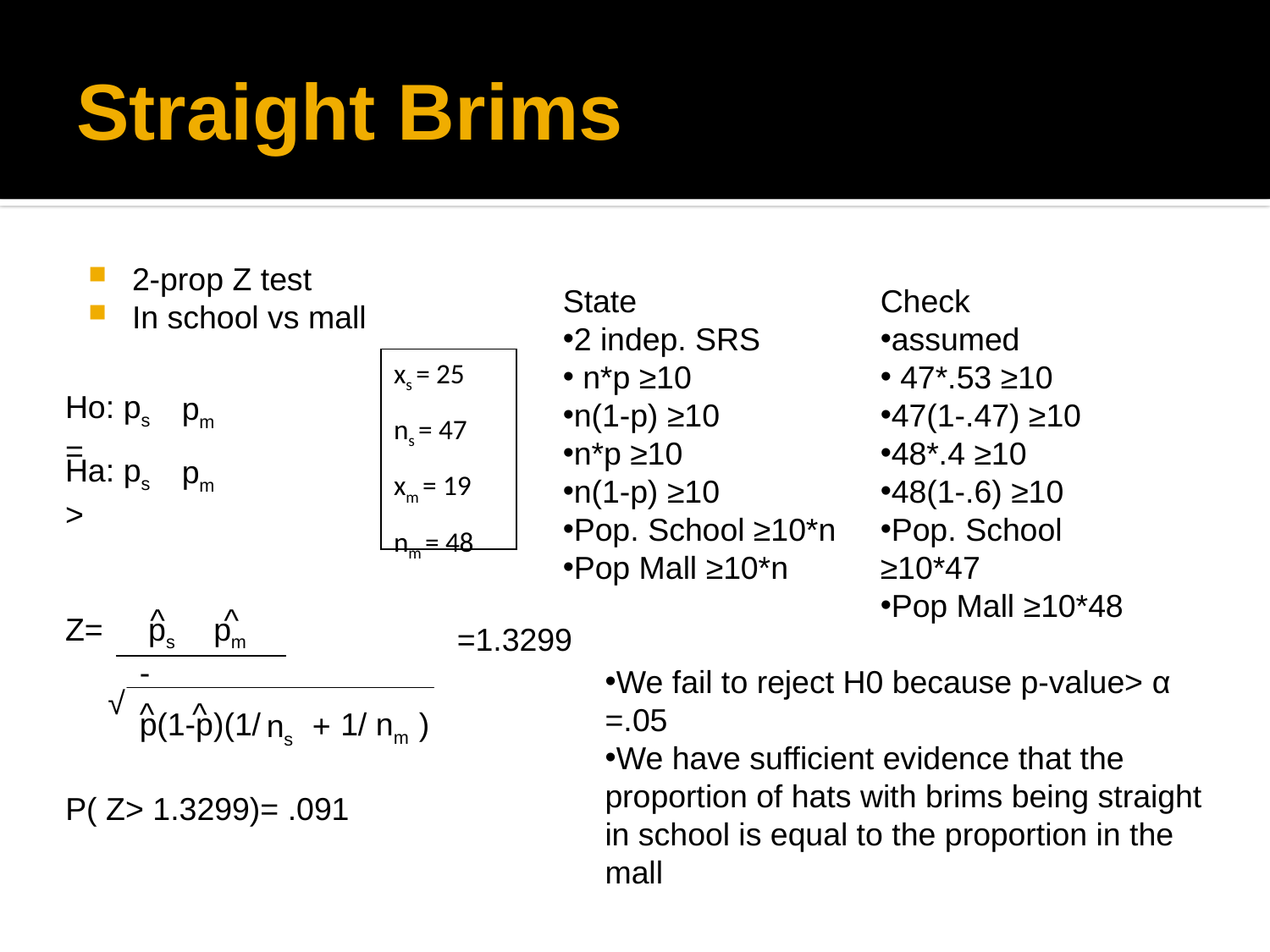

# Straight Brims
2-prop Z test
In school vs mall
State
2 indep. SRS
 n*p ≥10
n(1-p) ≥10
n*p ≥10
n(1-p) ≥10
Pop. School ≥10*n
Pop Mall ≥10*n

Check
assumed
 47*.53 ≥10
47(1-.47) ≥10
48*.4 ≥10
48(1-.6) ≥10
Pop. School ≥10*47
Pop Mall ≥10*48
xs = 25
ns = 47
xm = 19
nm = 48

Ho: ps  =
pm
Ha: ps   >
pm
^
^
Z=
 ps   -
pm
=1.3299
We fail to reject H0 because p-value> α =.05
We have sufficient evidence that the proportion of hats with brims being straight in school is equal to the proportion in the mall
√
^
^
p(1-p)(1/
1/ nm  )
ns   +
P( Z> 1.3299)= .091